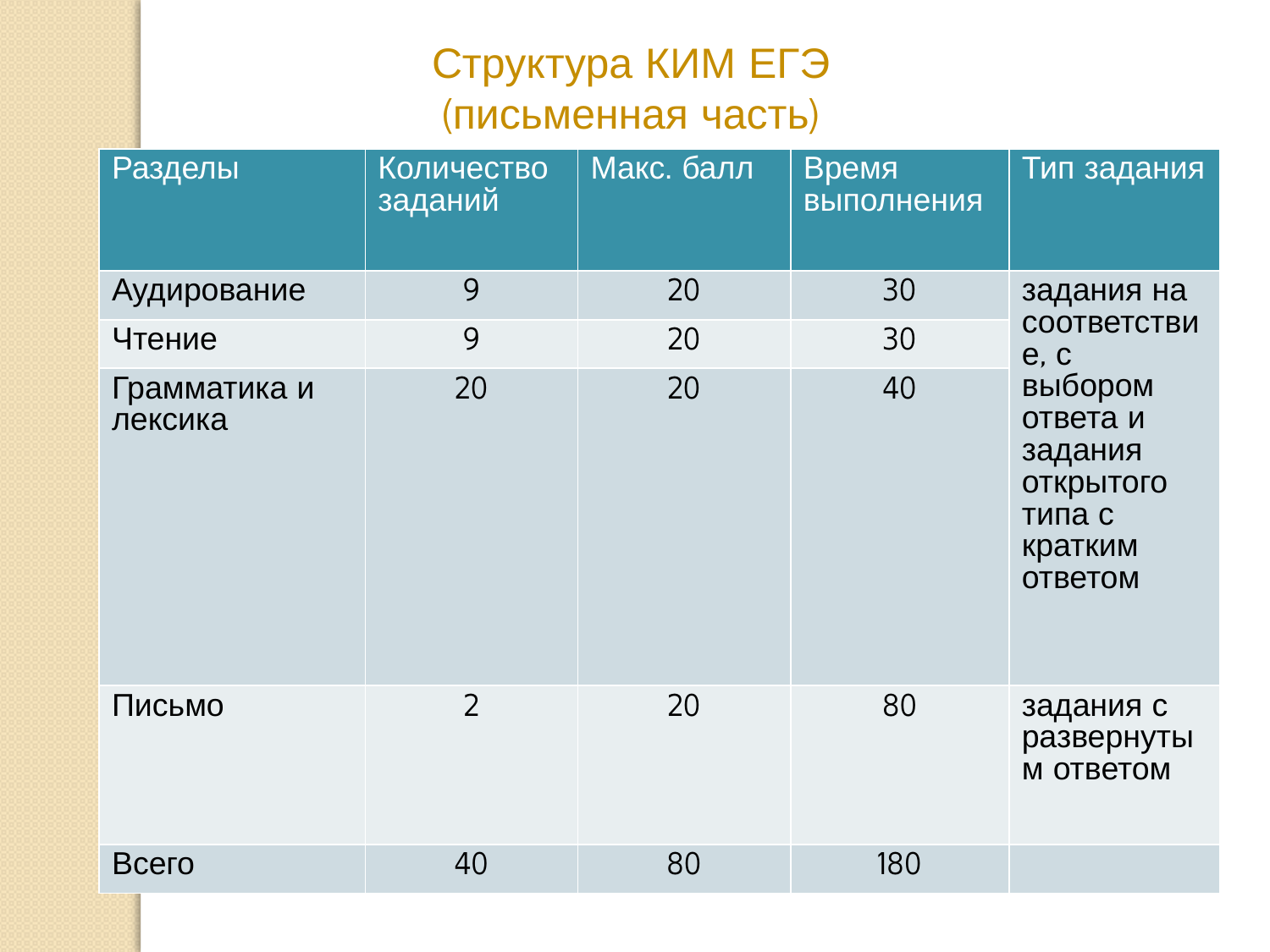

Структура КИМ ЕГЭ
(письменная часть)
| Разделы | Количество заданий | Макс. балл | Время выполнения | Тип задания |
| --- | --- | --- | --- | --- |
| Аудирование | 9 | 20 | 30 | задания на соответствие, с выбором ответа и задания открытого типа с кратким ответом |
| Чтение | 9 | 20 | 30 |  |
| Грамматика и лексика | 20 | 20 | 40 |  |
| Письмо | 2 | 20 | 80 | задания с развернутым ответом |
| Всего | 40 | 80 | 180 |  |